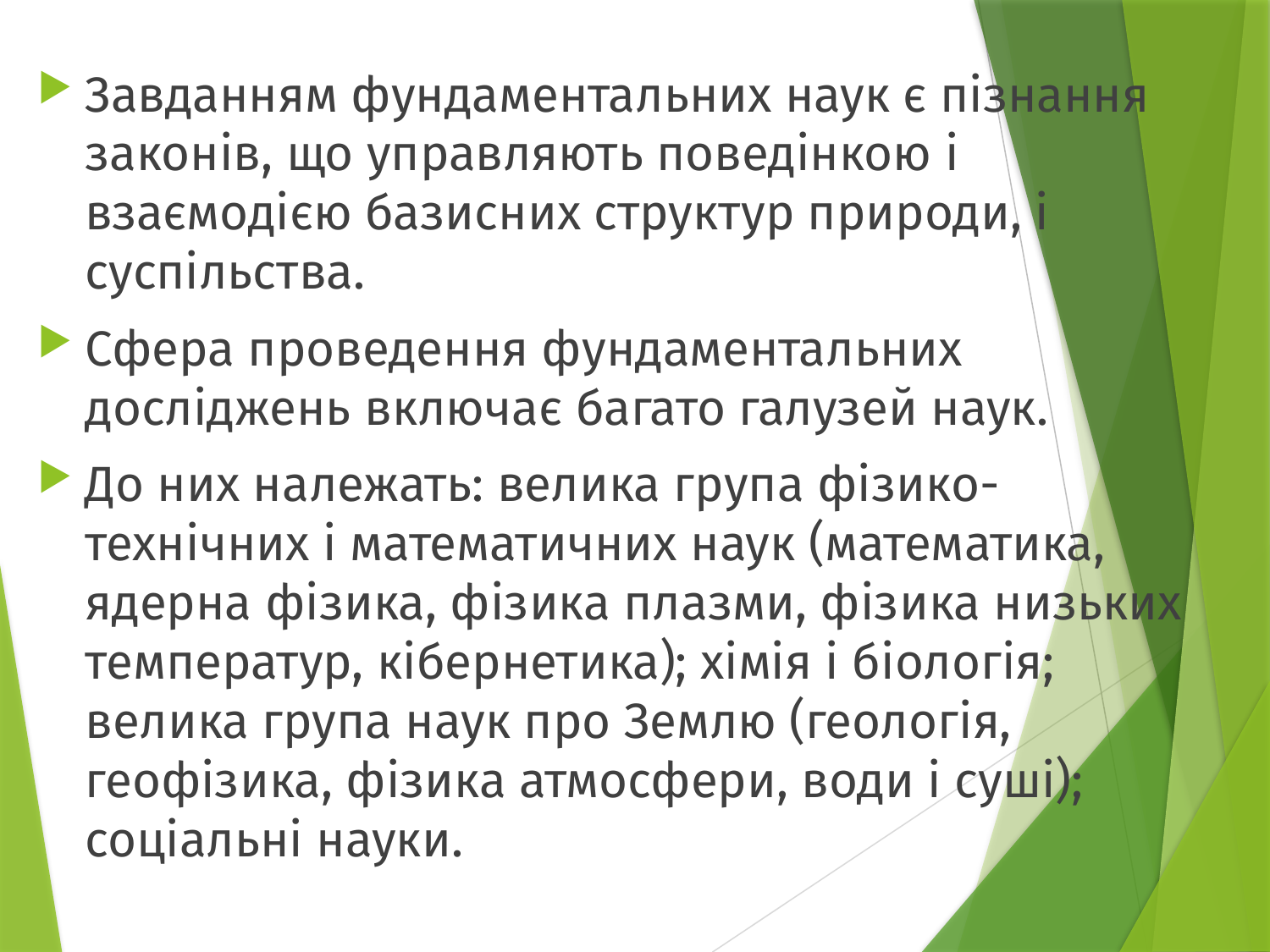

Завданням фундаментальних наук є пізнання законів, що управляють поведінкою і взаємодією базисних структур природи, і суспільства.
Сфера проведення фундаментальних досліджень включає багато галузей наук.
До них належать: велика група фізико-технічних і математичних наук (математика, ядерна фізика, фізика плазми, фізика низьких температур, кібернетика); хімія і біологія; велика група наук про Землю (геологія, геофізика, фізика атмосфери, води і суші); соціальні науки.